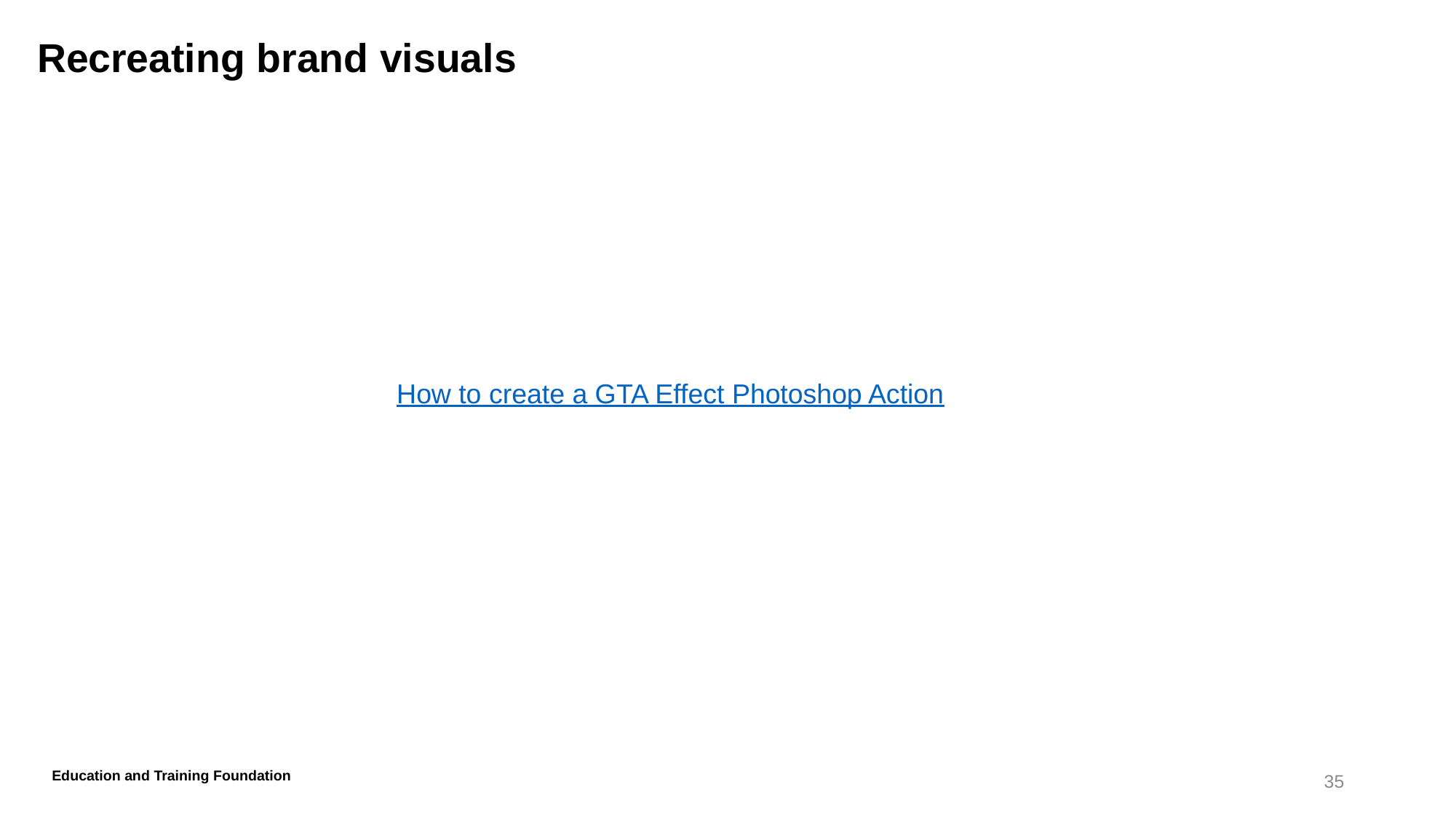

# Recreating brand visuals
How to create a GTA Effect Photoshop Action
35
Education and Training Foundation